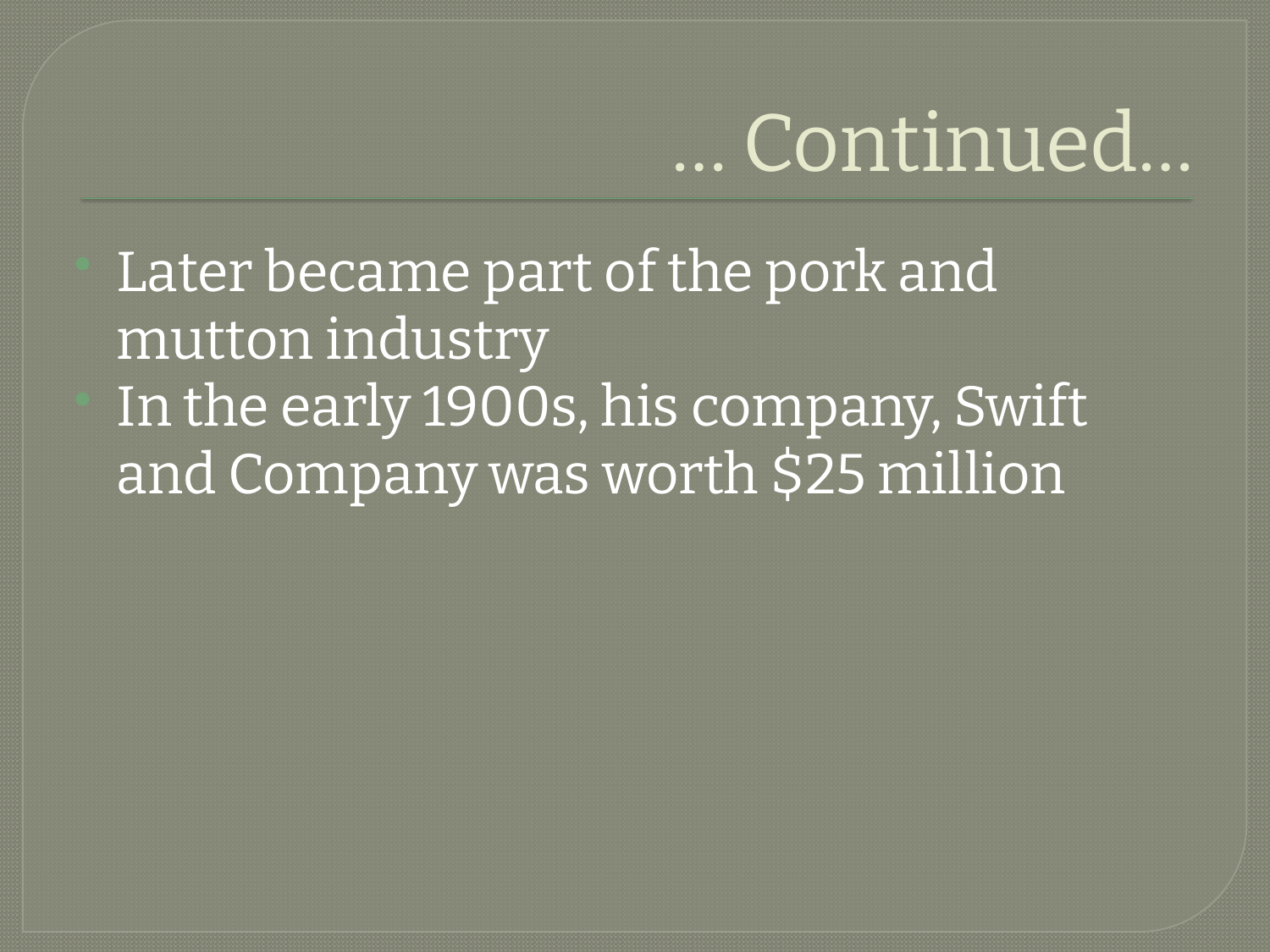

# … Continued…
Later became part of the pork and mutton industry
In the early 1900s, his company, Swift and Company was worth $25 million